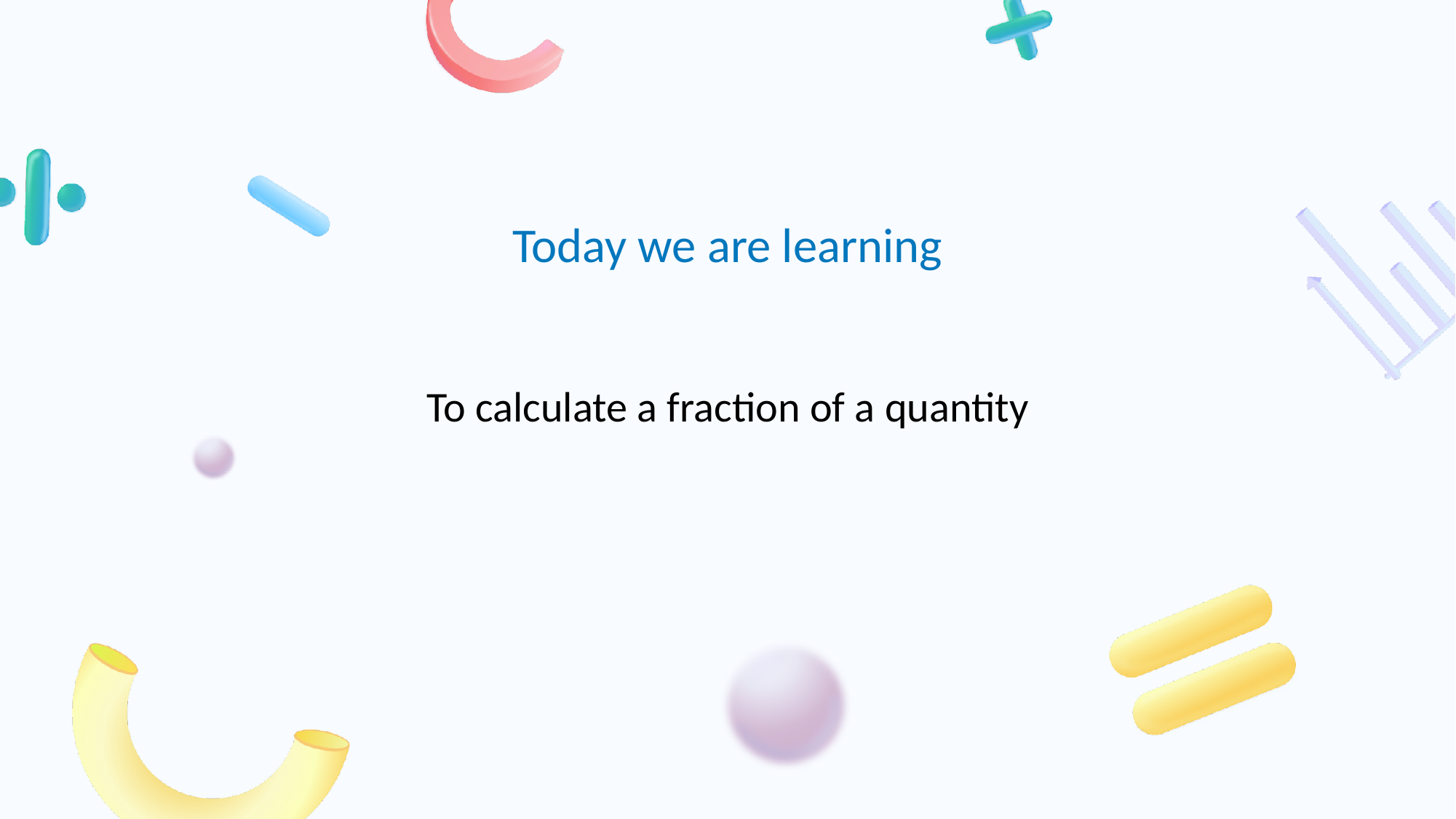

# To calculate a fraction of a quantity